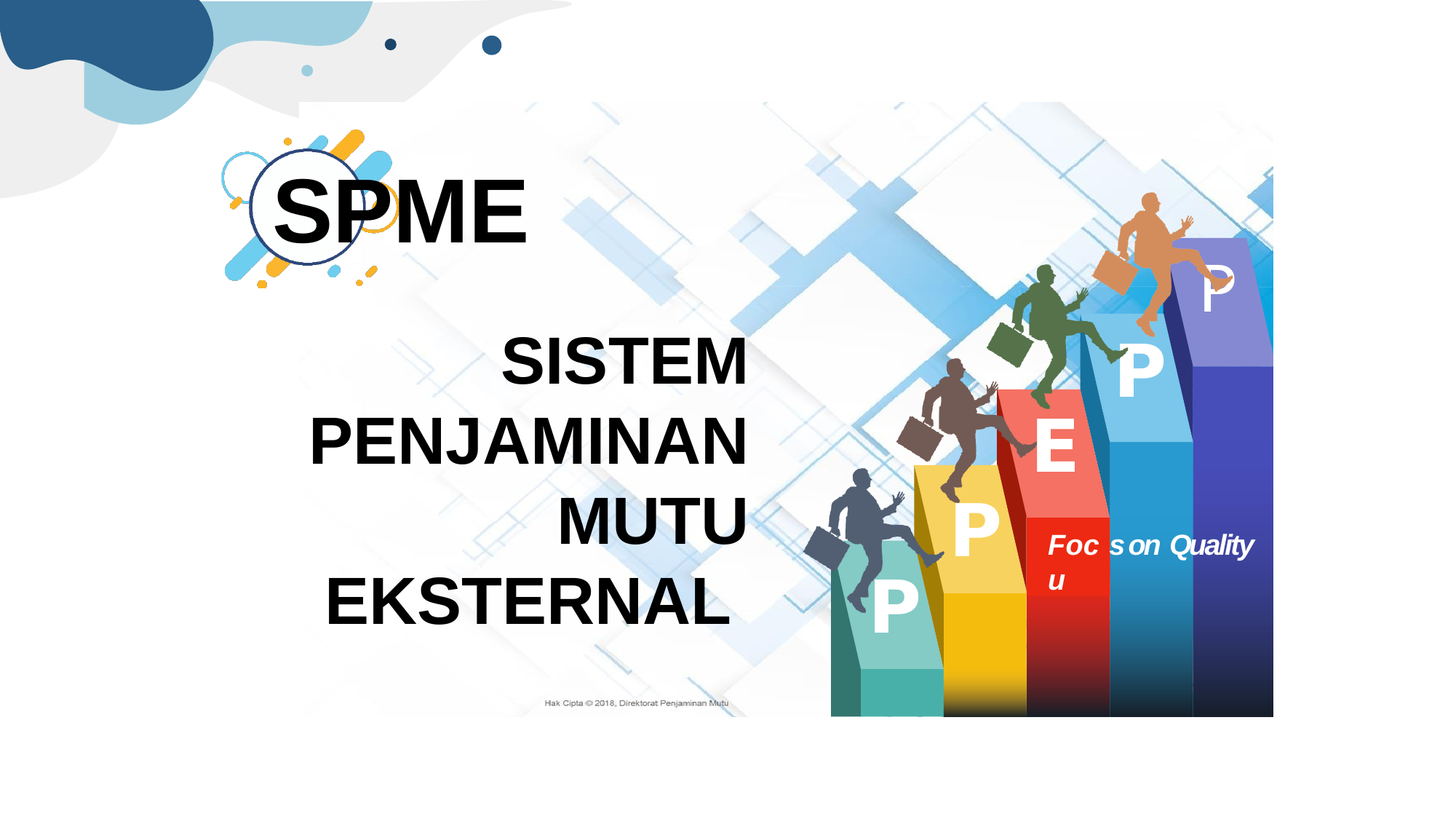

73

SPME

# P

SISTEM PENJAMINAN MUTU EKSTERNAL
P

E

P

Focu
s on Q
uality

P